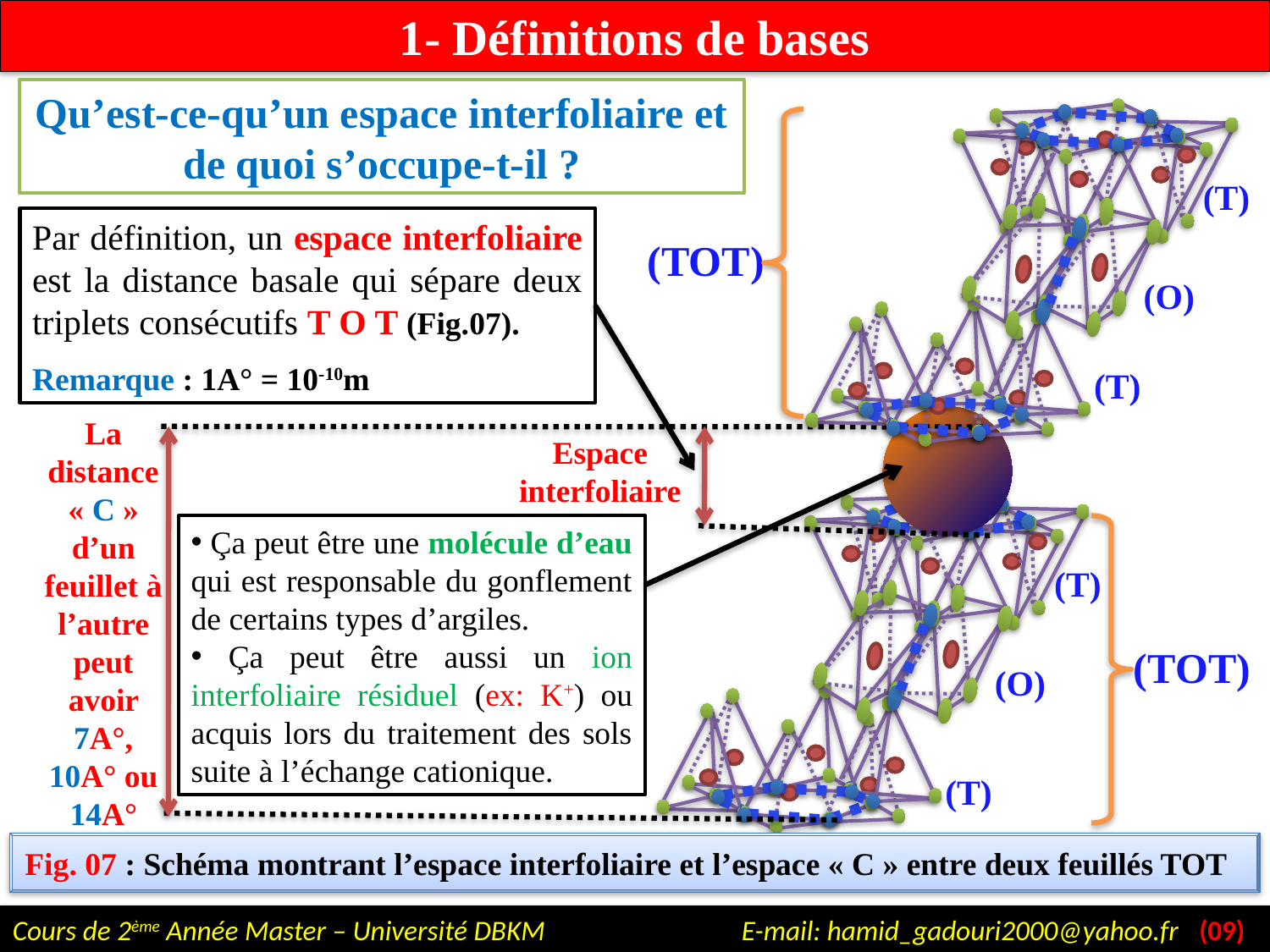

1- Définitions de bases
Qu’est-ce-qu’un espace interfoliaire et de quoi s’occupe-t-il ?

(TOT)
(T)
(O)
(T)
Par définition, un espace interfoliaire est la distance basale qui sépare deux triplets consécutifs T O T (Fig.07).

Remarque : 1A° = 10-10m
La distance « C » d’un feuillet à l’autre peut avoir 7A°, 10A° ou 14A°

Espace interfoliaire
 Ça peut être une molécule d’eau qui est responsable du gonflement de certains types d’argiles.
 Ça peut être aussi un ion interfoliaire résiduel (ex: K+) ou acquis lors du traitement des sols suite à l’échange cationique.

(T)
(TOT)
(O)
(T)
Fig. 07 : Schéma montrant l’espace interfoliaire et l’espace « C » entre deux feuillés TOT
Cours de 2ème Année Master – Université DBKM                               E-mail: hamid_gadouri2000@yahoo.fr   (09)